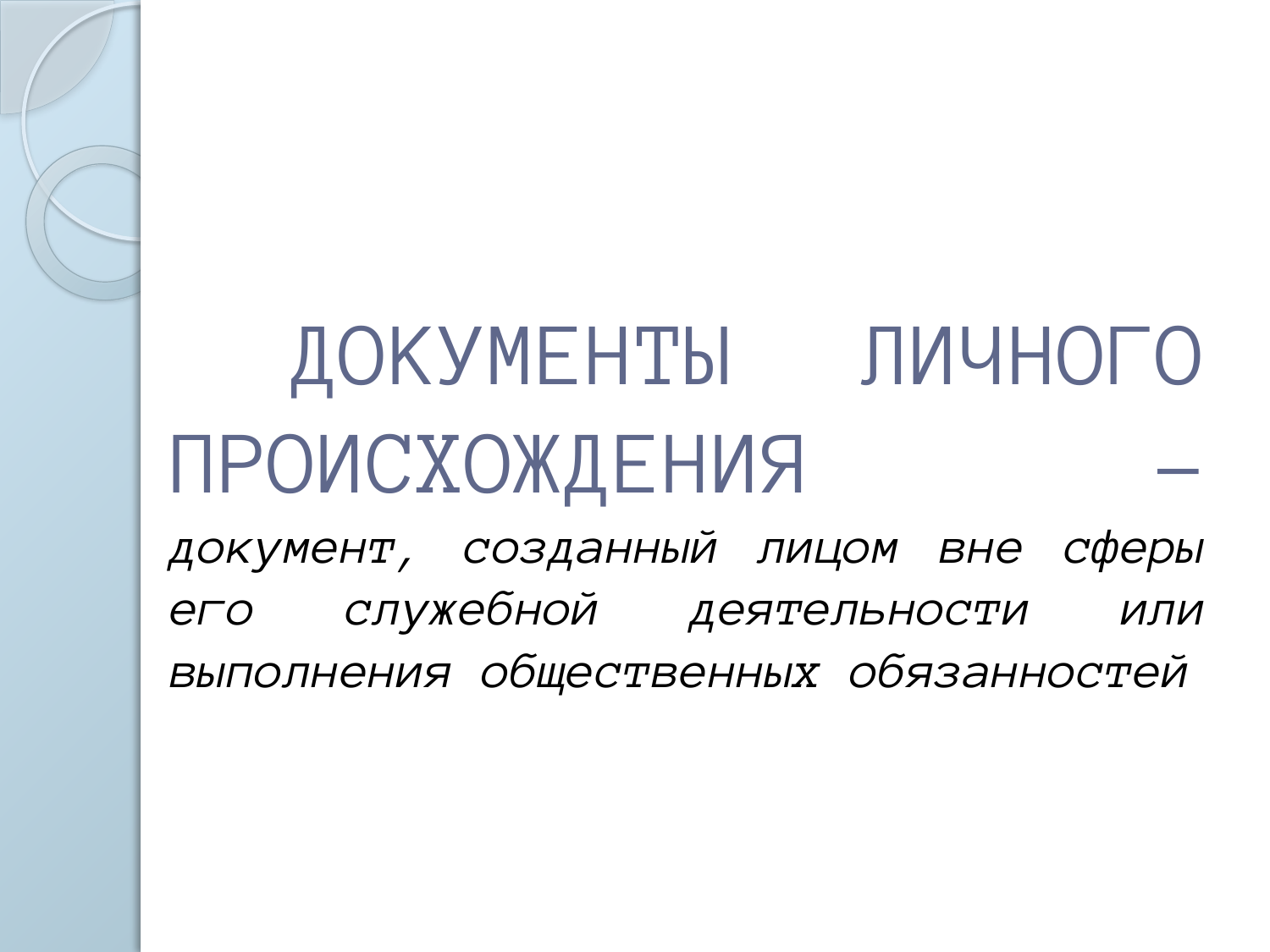

# ДОКУМЕНТЫ ЛИЧНОГО ПРОИСХОЖДЕНИЯ - документ, созданный лицом вне сферы его служебной деятельности или выполнения общественных обязанностей